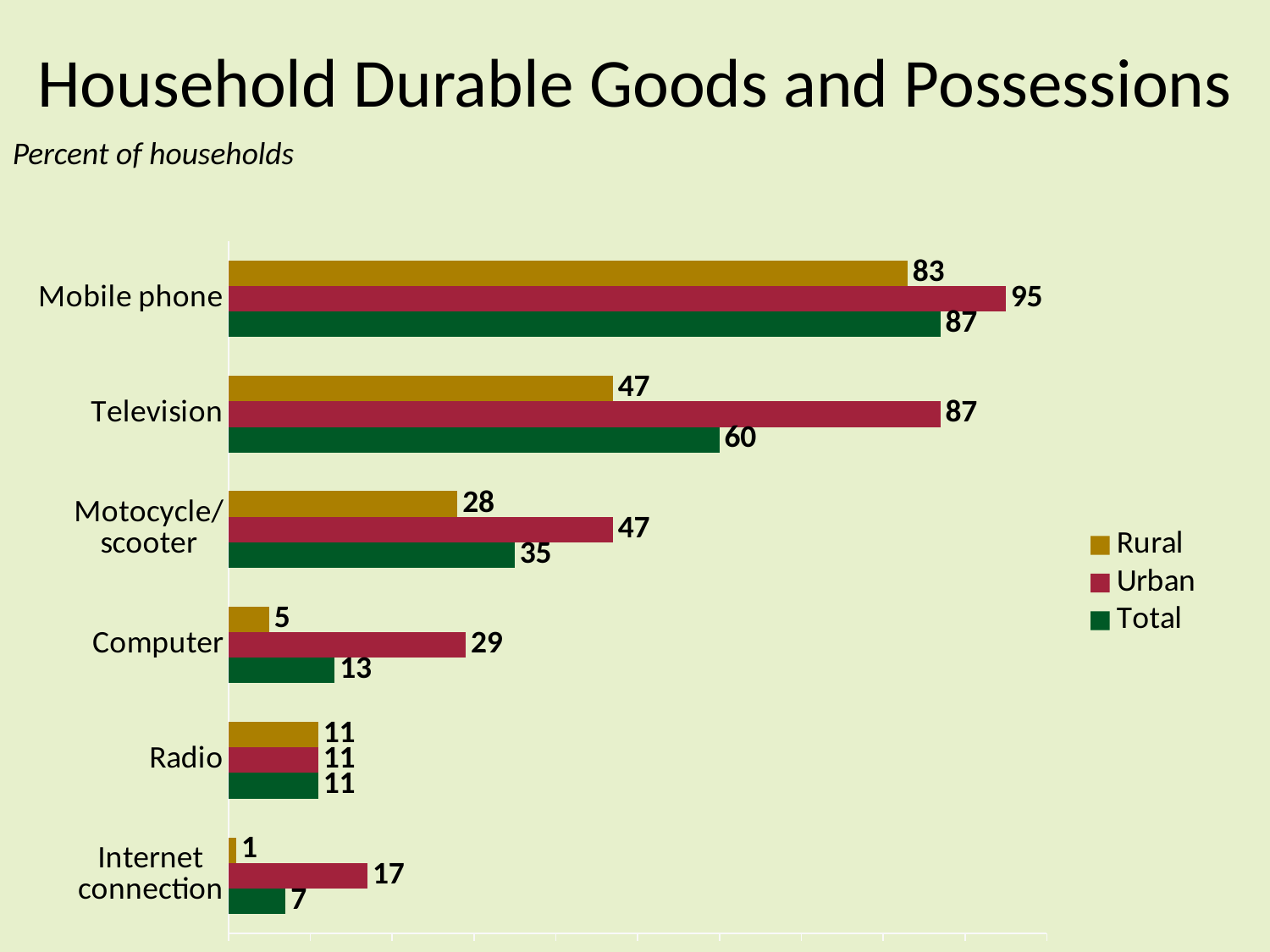

# Household Durable Goods and Possessions
Percent of households

### Chart

| Category | Total | Urban | Rural |
|---|---|---|---|
| Internet connection | 7.0 | 17.0 | 1.0 |
| Radio | 11.0 | 11.0 | 11.0 |
| Computer | 13.0 | 29.0 | 5.0 |
| Motocycle/ scooter | 35.0 | 47.0 | 28.0 |
| Television | 60.0 | 87.0 | 47.0 |
| Mobile phone | 87.0 | 95.0 | 83.0 |